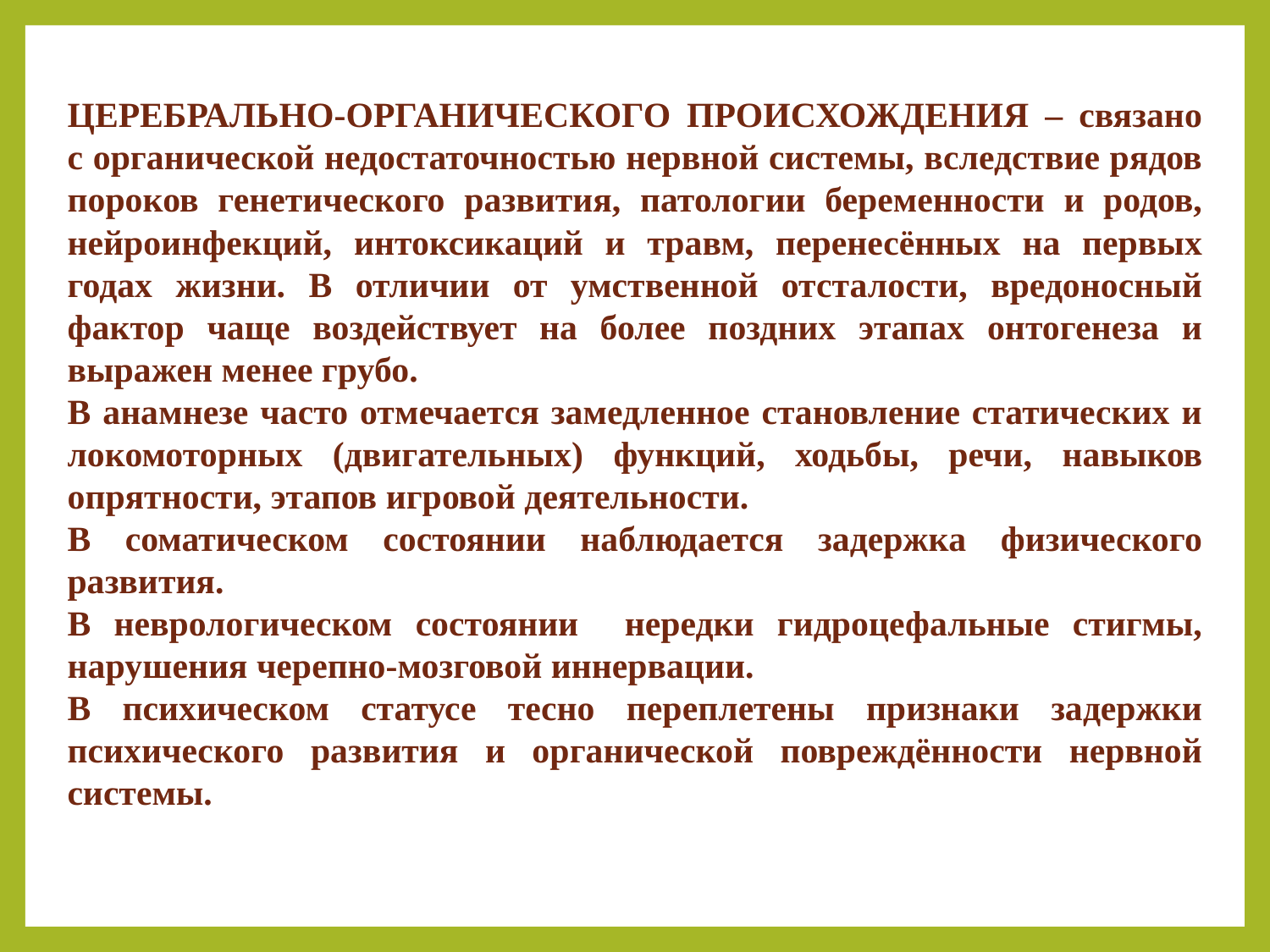

ЦЕРЕБРАЛЬНО-ОРГАНИЧЕСКОГО ПРОИСХОЖДЕНИЯ – связано с органической недостаточностью нервной системы, вследствие рядов пороков генетического развития, патологии беременности и родов, нейроинфекций, интоксикаций и травм, перенесённых на первых годах жизни. В отличии от умственной отсталости, вредоносный фактор чаще воздействует на более поздних этапах онтогенеза и выражен менее грубо.
В анамнезе часто отмечается замедленное становление статических и локомоторных (двигательных) функций, ходьбы, речи, навыков опрятности, этапов игровой деятельности.
В соматическом состоянии наблюдается задержка физического развития.
В неврологическом состоянии  нередки гидроцефальные стигмы, нарушения черепно-мозговой иннервации.
В психическом статусе тесно переплетены признаки задержки психического развития и органической повреждённости нервной системы.